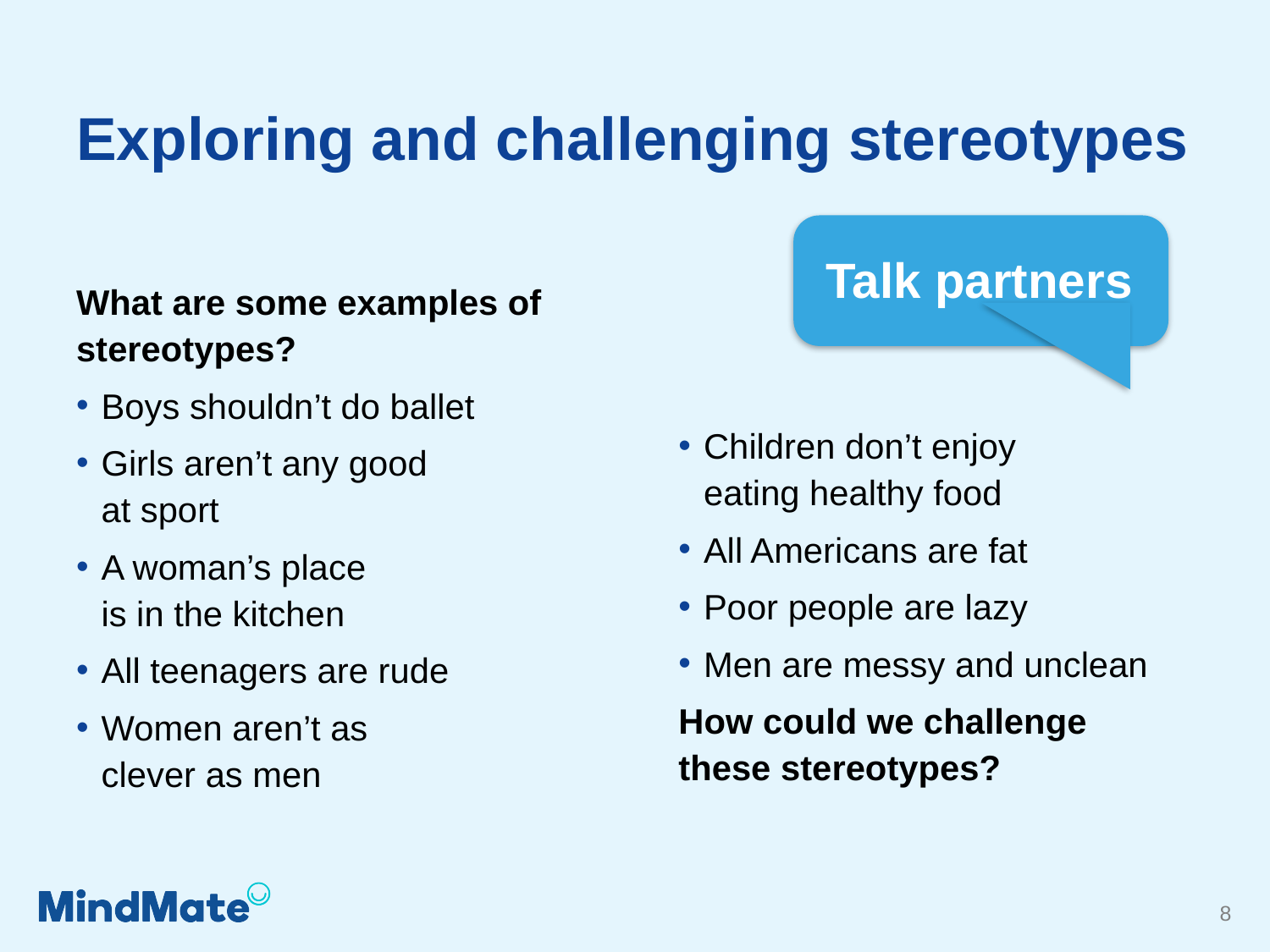

# Exploring and challenging stereotypes

Talk partners
What are some examples of stereotypes?
Boys shouldn’t do ballet
Girls aren’t any good
at sport
A woman’s place
is in the kitchen
All teenagers are rude
Women aren’t as
clever as men

Children don’t enjoy
eating healthy food
All Americans are fat
Poor people are lazy
Men are messy and unclean
How could we challenge these stereotypes?
8